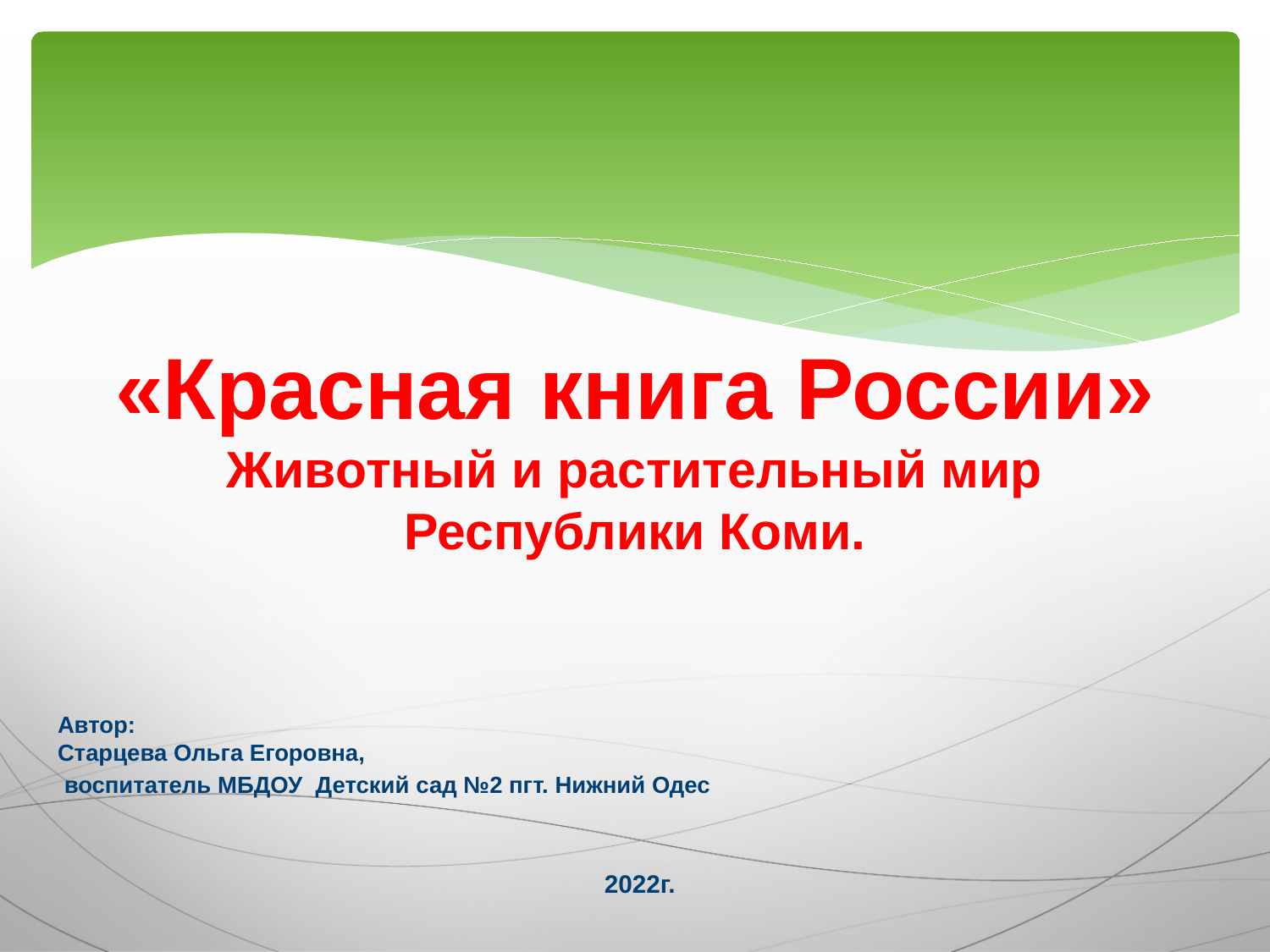

# «Красная книга России» Животный и растительный мир Республики Коми.

Автор:
Старцева Ольга Егоровна,
 воспитатель МБДОУ  Детский сад №2 пгт. Нижний Одес

2022г.